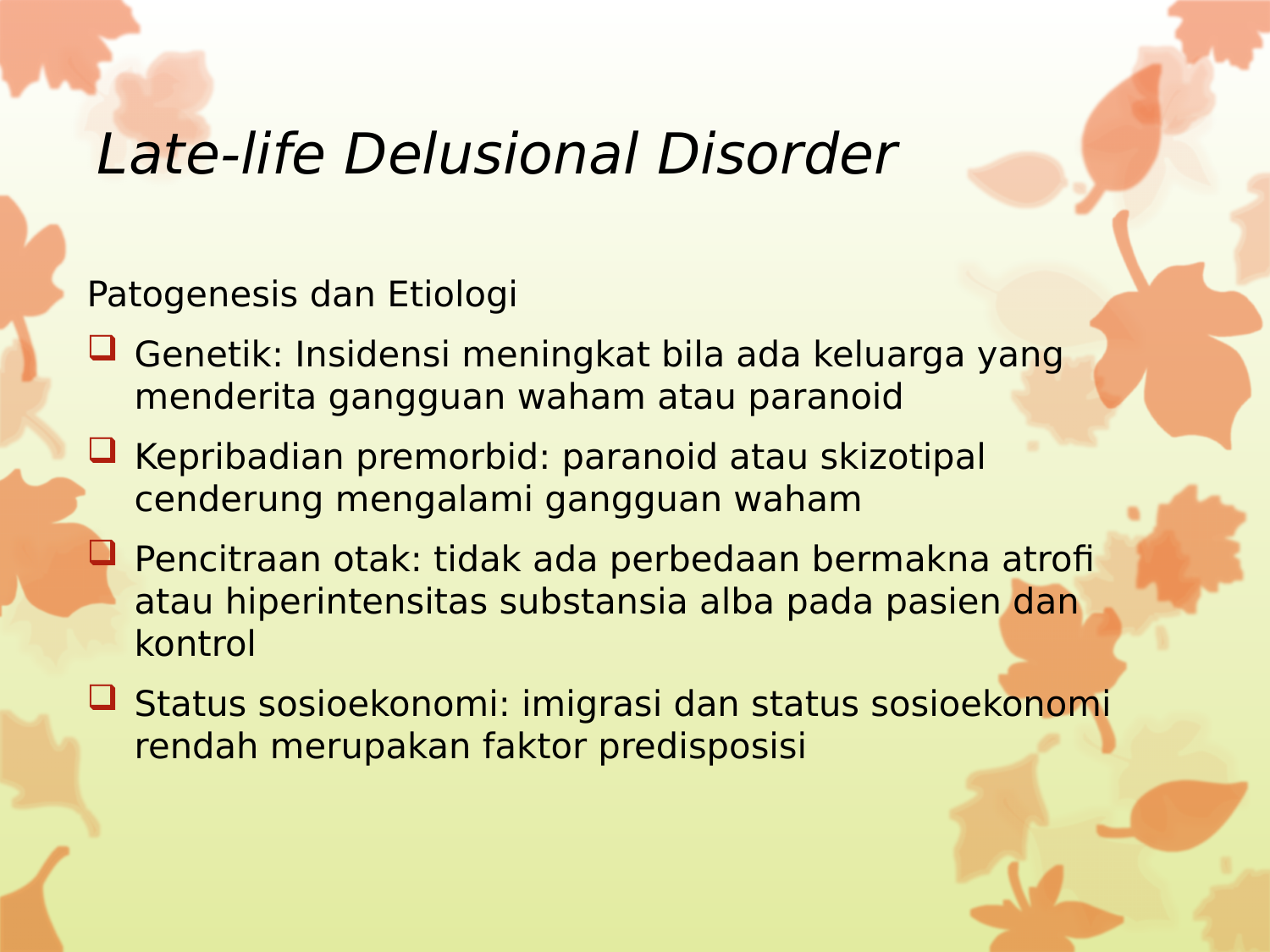

# Late-life Delusional Disorder
Patogenesis dan Etiologi
Genetik: Insidensi meningkat bila ada keluarga yang menderita gangguan waham atau paranoid
Kepribadian premorbid: paranoid atau skizotipal cenderung mengalami gangguan waham
Pencitraan otak: tidak ada perbedaan bermakna atrofi atau hiperintensitas substansia alba pada pasien dan kontrol
Status sosioekonomi: imigrasi dan status sosioekonomi rendah merupakan faktor predisposisi